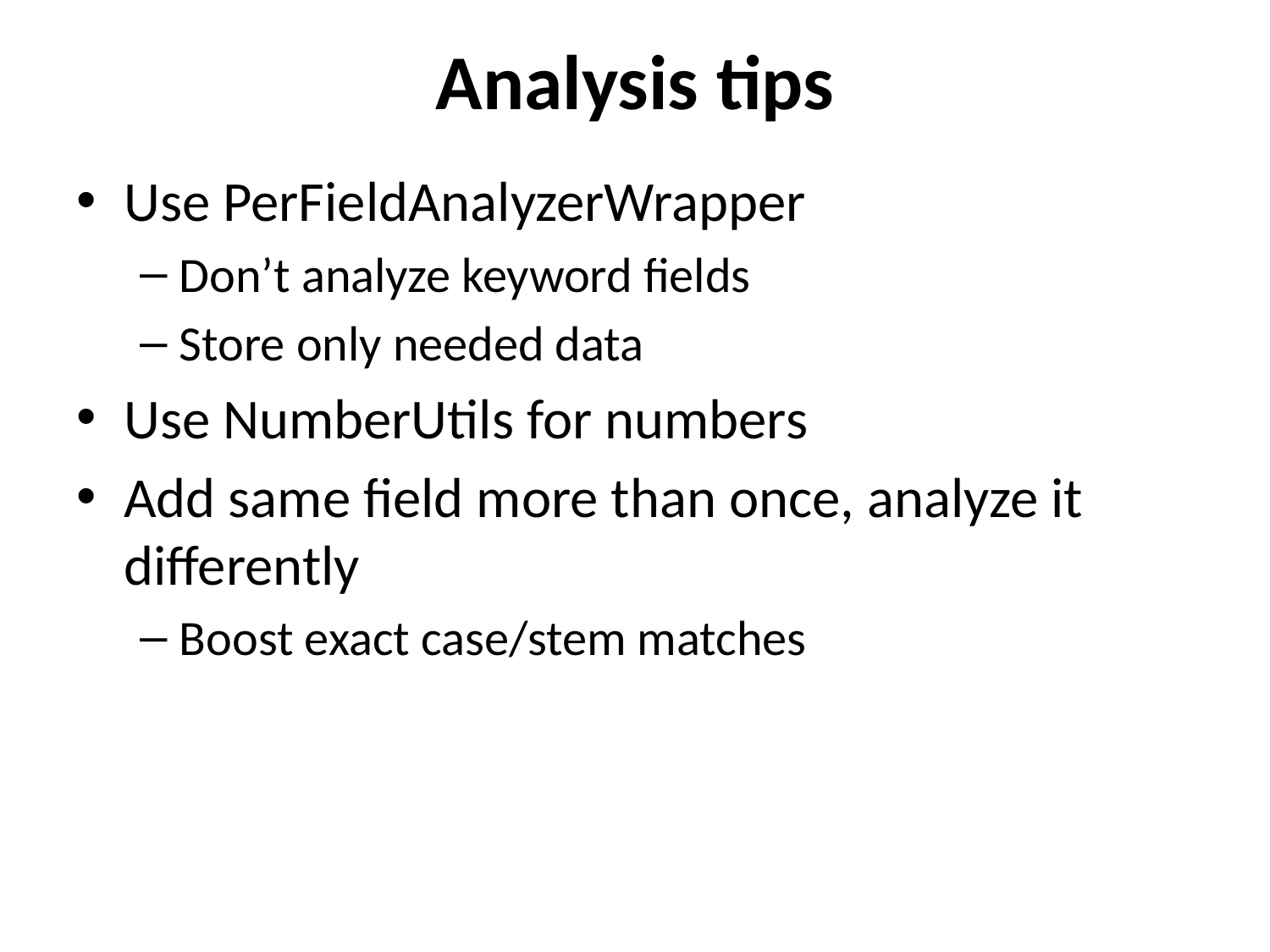

# Analysis tips
Use PerFieldAnalyzerWrapper
Don’t analyze keyword fields
Store only needed data
Use NumberUtils for numbers
Add same field more than once, analyze it differently
Boost exact case/stem matches